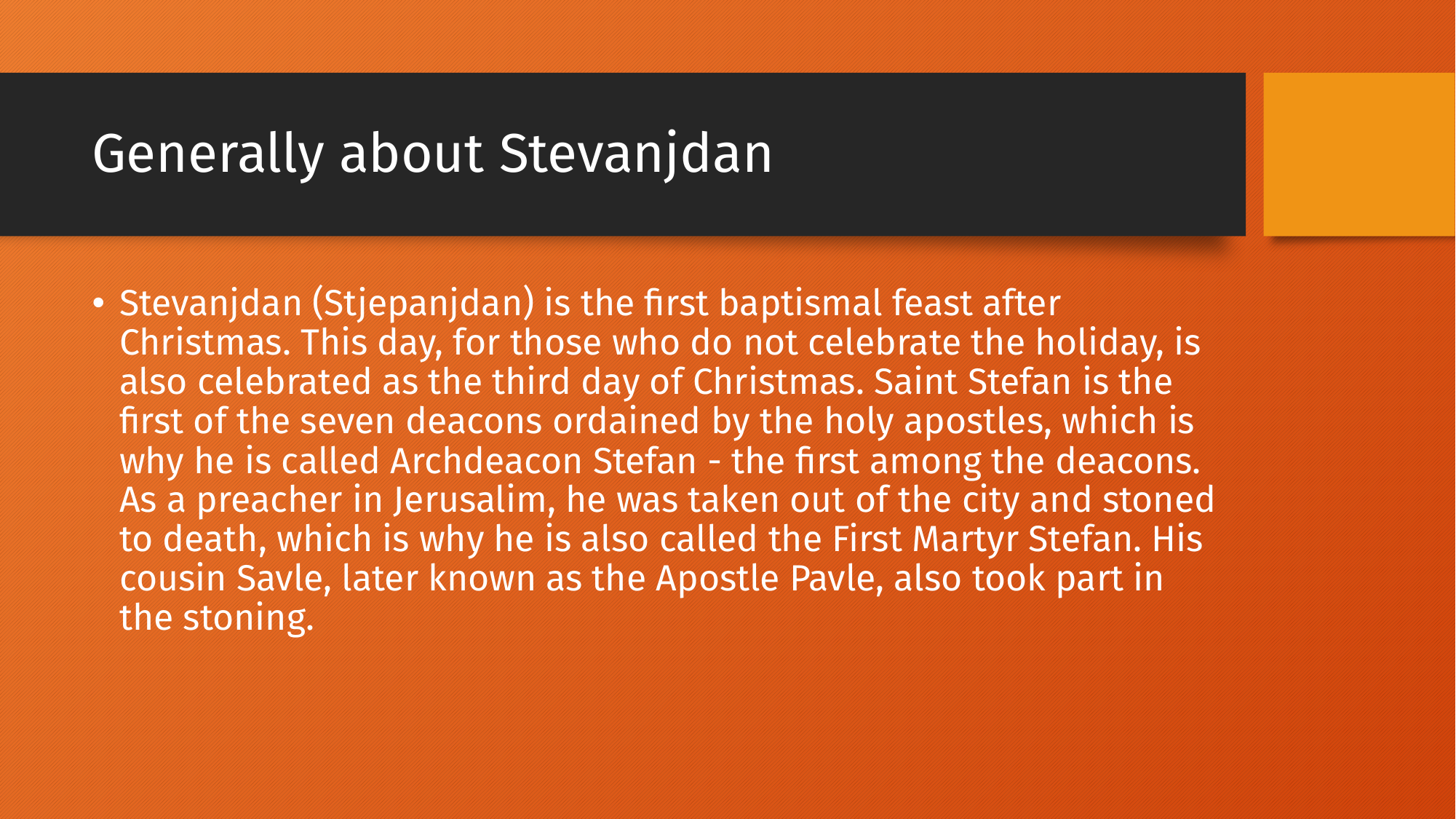

# Generally about Stevanjdan
Stevanjdan (Stjepanjdan) is the first baptismal feast after Christmas. This day, for those who do not celebrate the holiday, is also celebrated as the third day of Christmas. Saint Stefan is the first of the seven deacons ordained by the holy apostles, which is why he is called Archdeacon Stefan - the first among the deacons. As a preacher in Jerusalim, he was taken out of the city and stoned to death, which is why he is also called the First Martyr Stefan. His cousin Savle, later known as the Apostle Pavle, also took part in the stoning.